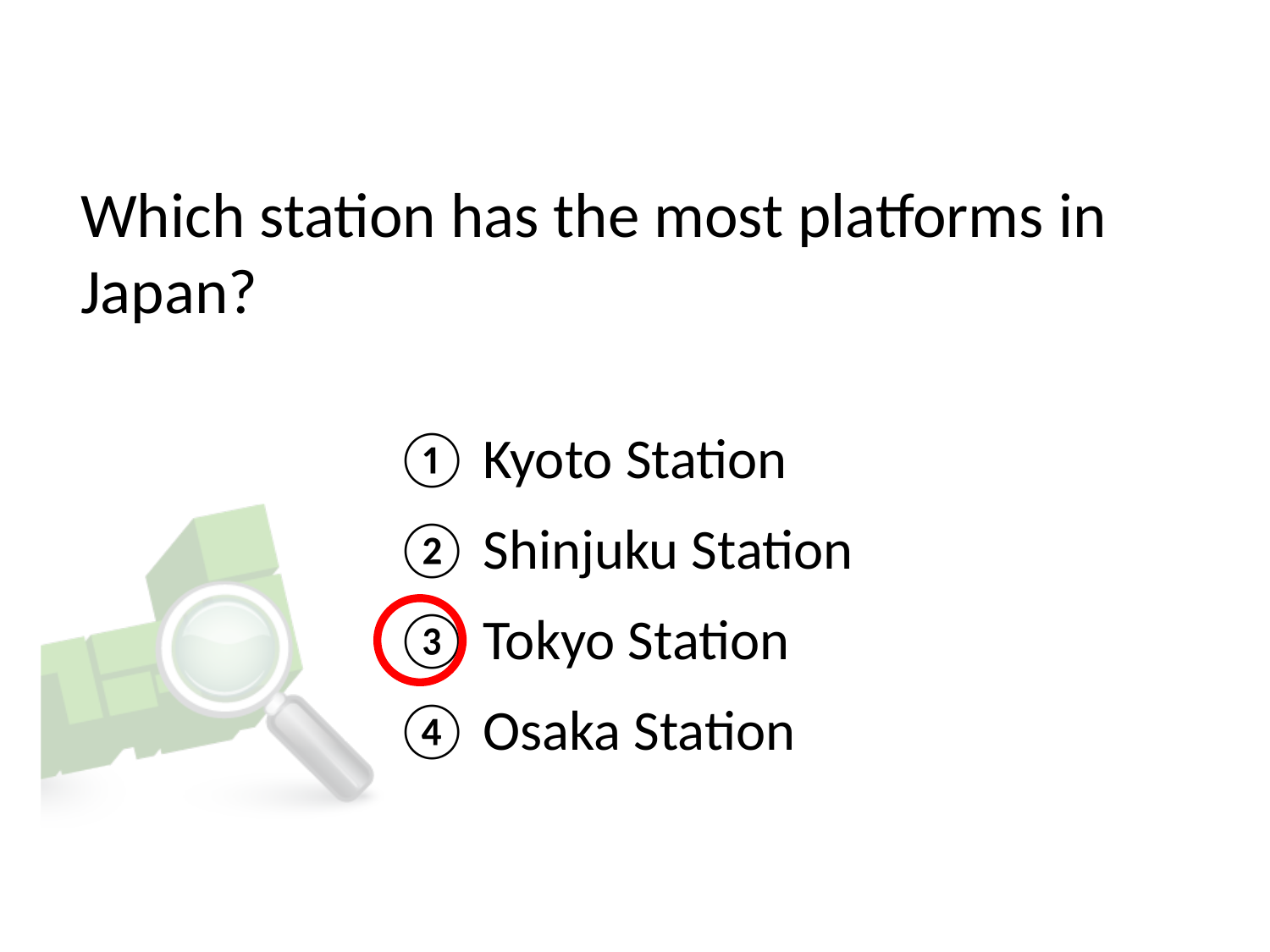

# Which station has the most platforms in Japan?
① Kyoto Station
② Shinjuku Station
③ Tokyo Station
④ Osaka Station